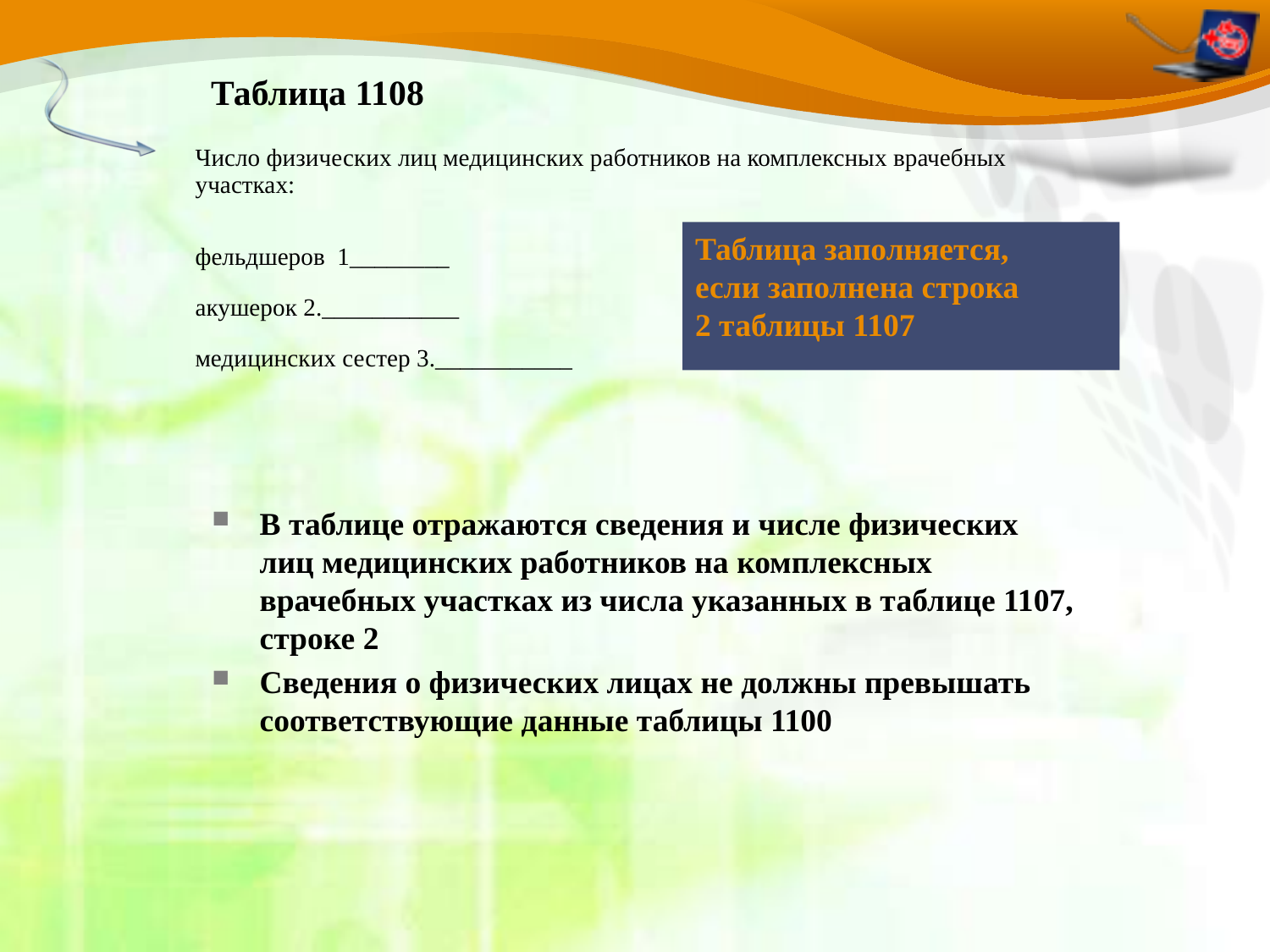

Таблица 1108
| Число физических лиц медицинских работников на комплексных врачебных участках: |
| --- |
| фельдшеров 1\_\_\_\_\_\_\_\_ |
| акушерок 2.\_\_\_\_\_\_\_\_\_\_\_ |
| медицинских сестер 3.\_\_\_\_\_\_\_\_\_\_\_ |
Таблица заполняется,
если заполнена строка
2 таблицы 1107
В таблице отражаются сведения и числе физических лиц медицинских работников на комплексных врачебных участках из числа указанных в таблице 1107, строке 2
Сведения о физических лицах не должны превышать соответствующие данные таблицы 1100